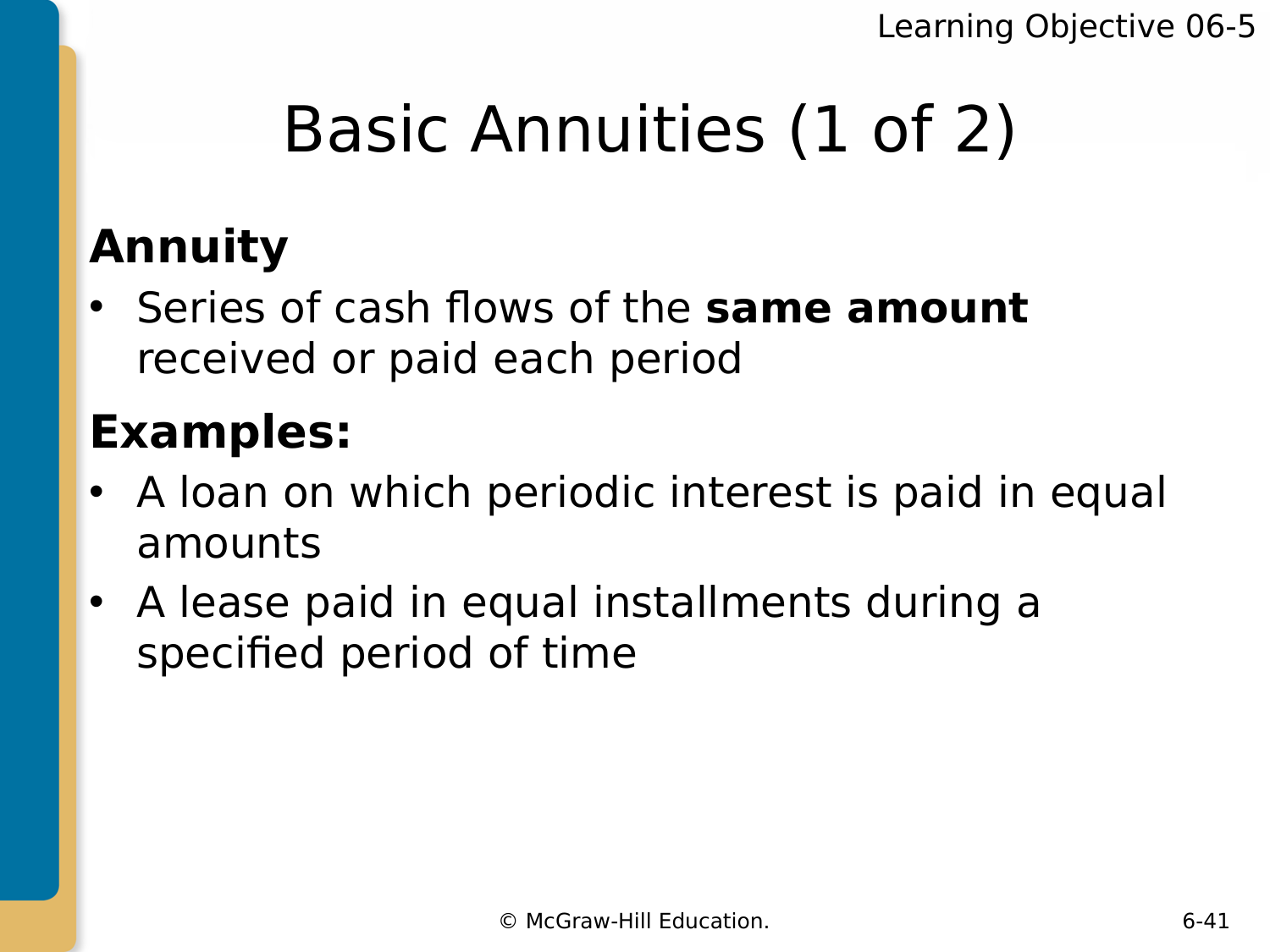

Learning Objective 06-5
# Basic Annuities (1 of 2)
Annuity
Series of cash flows of the same amount received or paid each period
Examples:
A loan on which periodic interest is paid in equal amounts
A lease paid in equal installments during a specified period of time